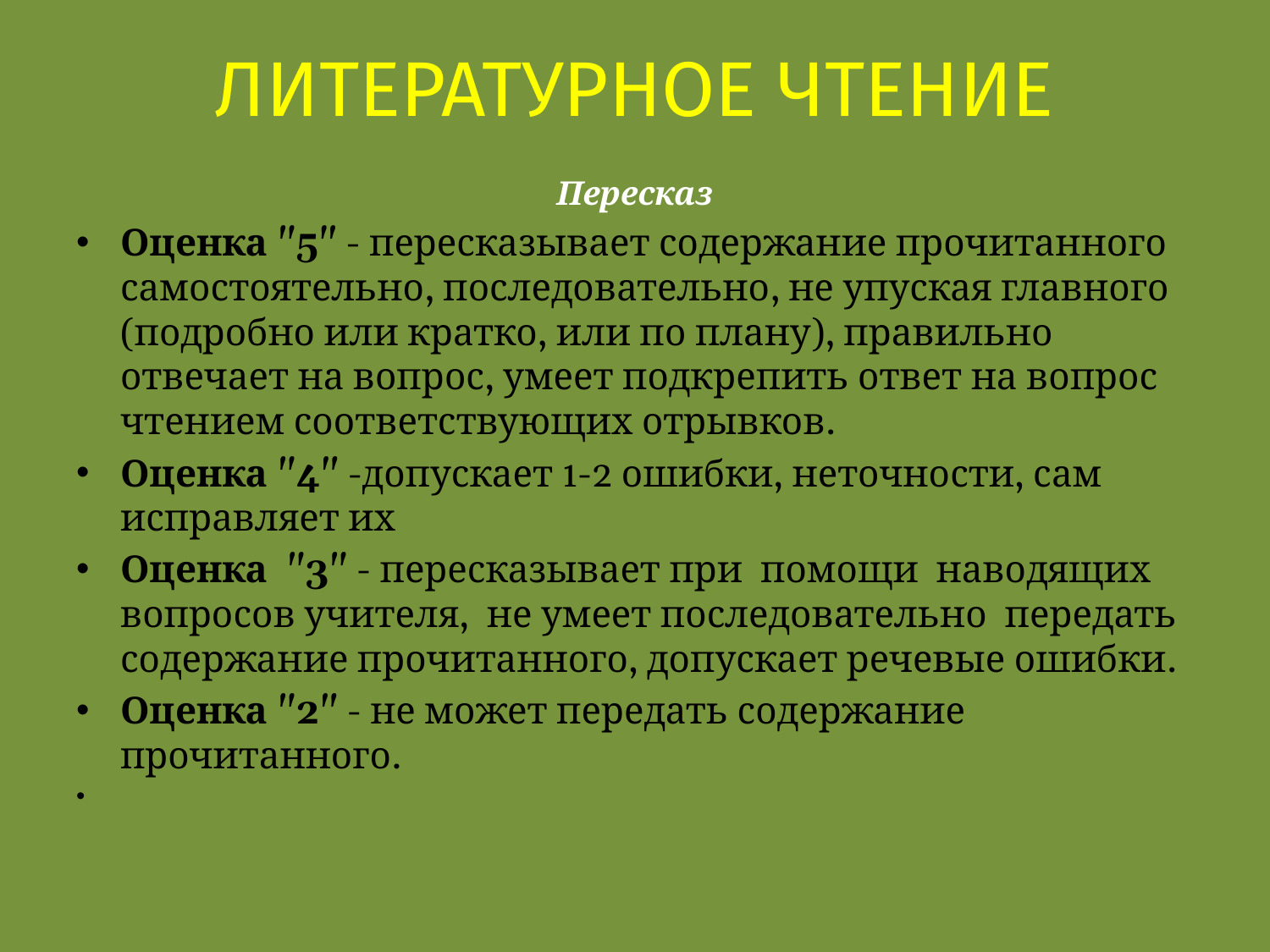

# ЛИТЕРАТУРНОЕ ЧТЕНИЕ
Пересказ
Оценка "5" - пересказывает содержание прочитанного самостоятельно, последовательно, не упуская главного (подробно или кратко, или по плану), правильно отвечает на вопрос, умеет подкрепить ответ на вопрос чтением соответствующих отрывков.
Оценка "4" -допускает 1-2 ошибки, неточности, сам исправляет их
Оценка  "3" - пересказывает при  помощи  наводящих вопросов учителя,  не умеет последовательно  передать содержание прочитанного, допускает речевые ошибки.
Оценка "2" - не может передать содержание прочитанного.